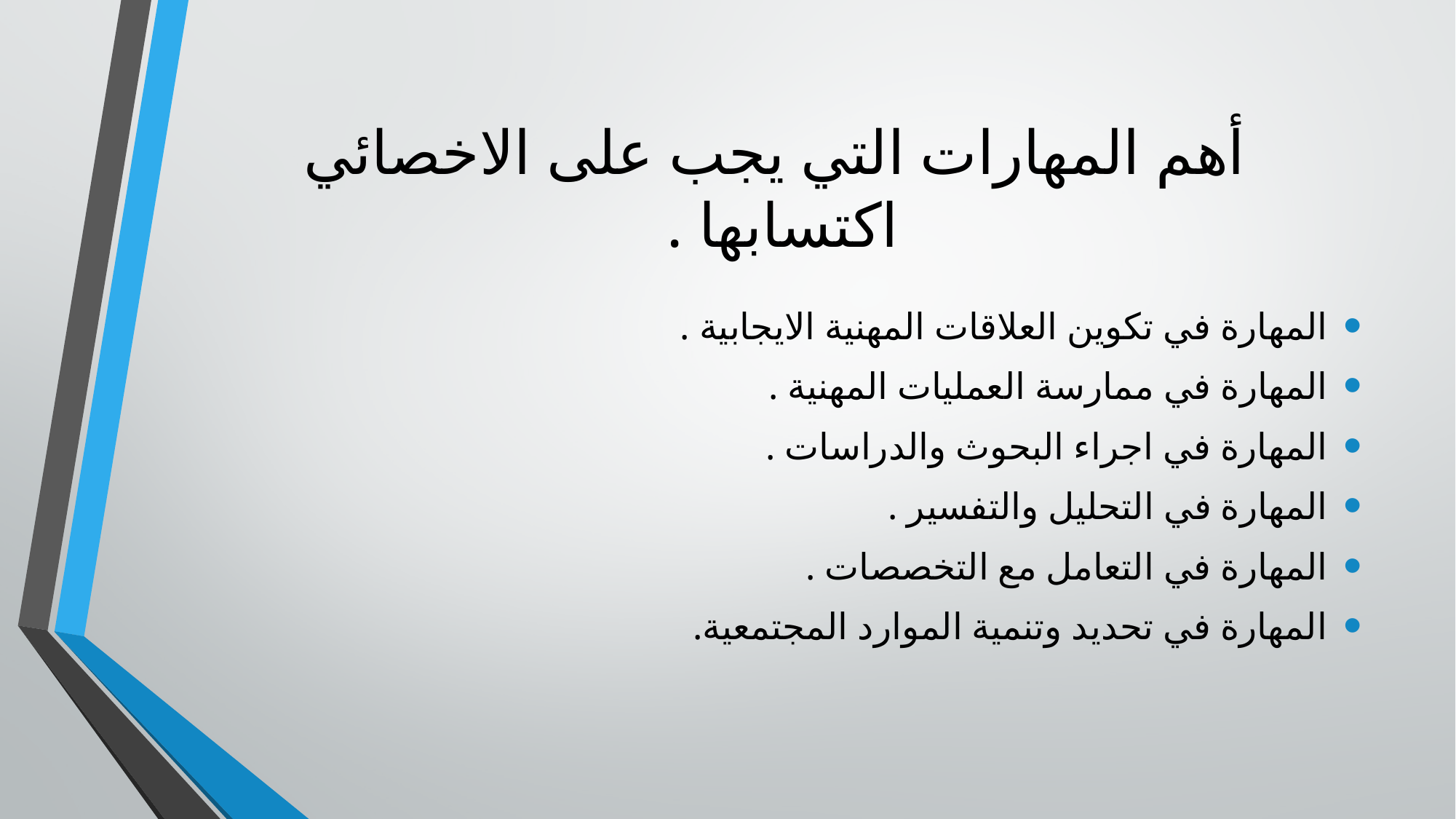

# أهم المهارات التي يجب على الاخصائي اكتسابها .
المهارة في تكوين العلاقات المهنية الايجابية .
المهارة في ممارسة العمليات المهنية .
المهارة في اجراء البحوث والدراسات .
المهارة في التحليل والتفسير .
المهارة في التعامل مع التخصصات .
المهارة في تحديد وتنمية الموارد المجتمعية.